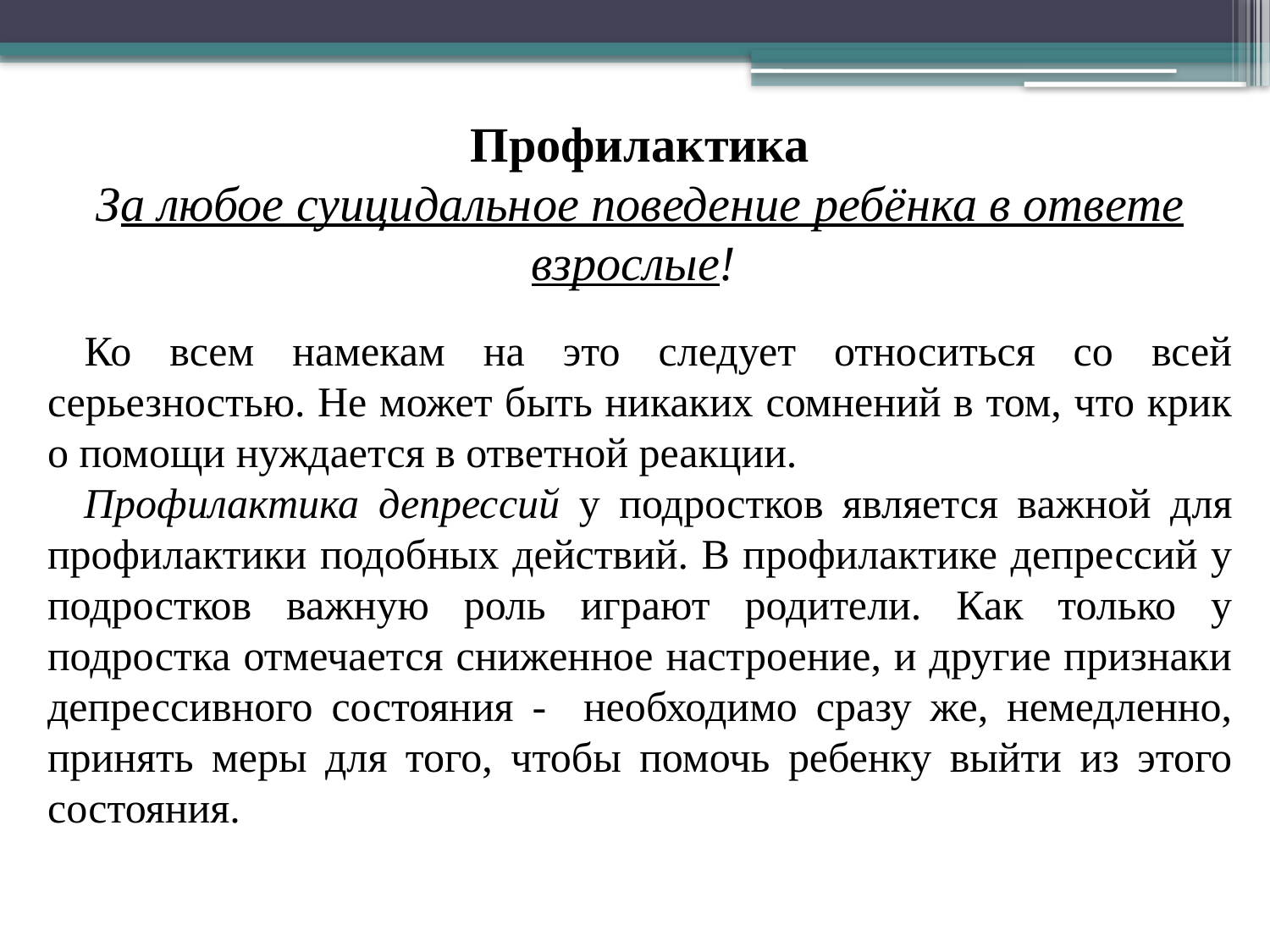

Профилактика
За любое суицидальное поведение ребёнка в ответе взрослые!

Ко всем намекам на это следует относиться со всей серьезностью. Не может быть никаких сомнений в том, что крик о помощи нуждается в ответной реакции.
Профилактика депрессий у подростков является важной для профилактики подобных действий. В профилактике депрессий у подростков важную роль играют родители. Как только у подростка отмечается сниженное настроение, и другие признаки депрессивного состояния -  необходимо сразу же, немедленно, принять меры для того, чтобы помочь ребенку выйти из этого состояния.